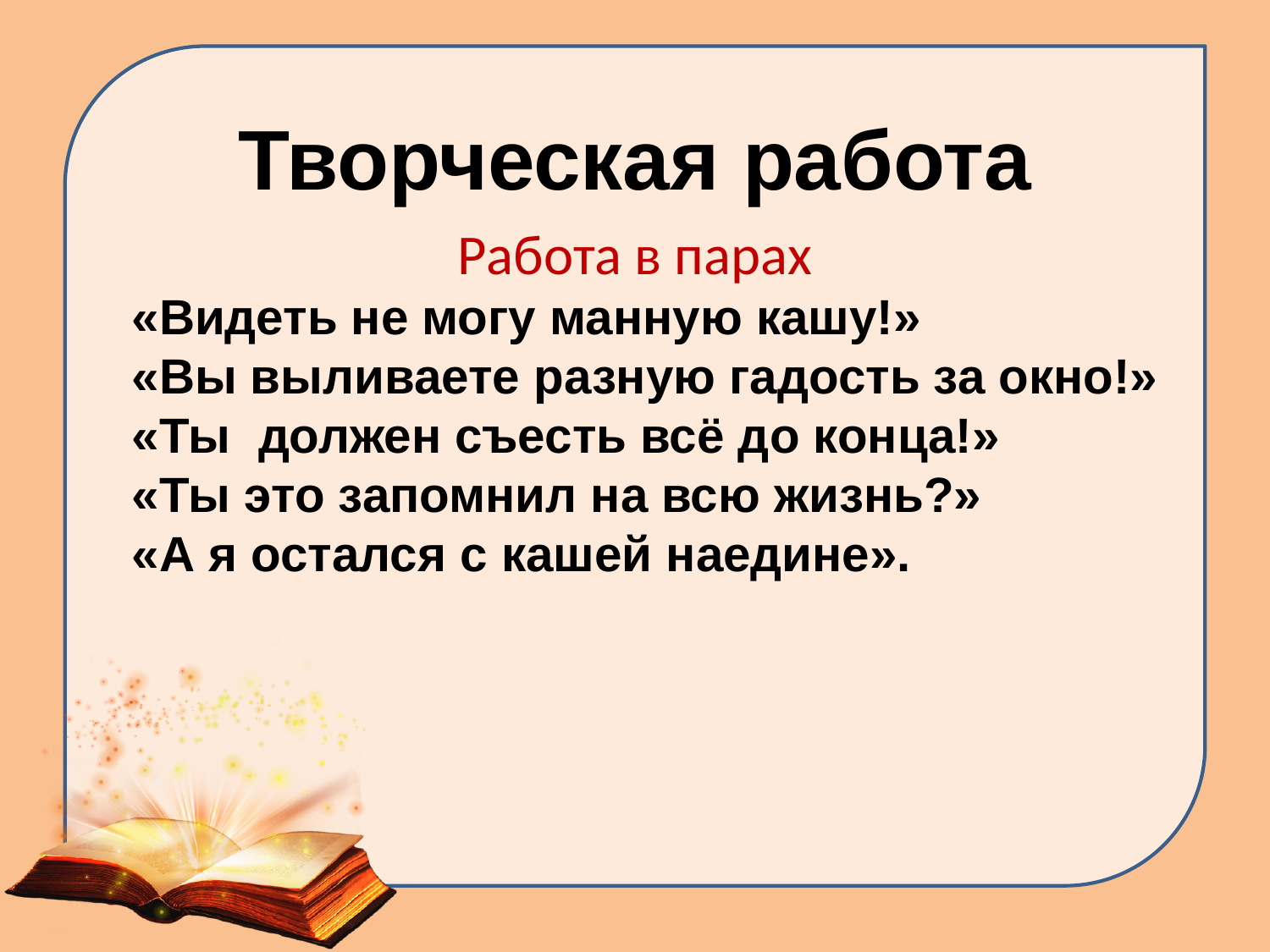

Творческая работа
Работа в парах
«Видеть не могу манную кашу!»
«Вы выливаете разную гадость за окно!»
«Ты  должен съесть всё до конца!»
«Ты это запомнил на всю жизнь?»
«А я остался с кашей наедине».